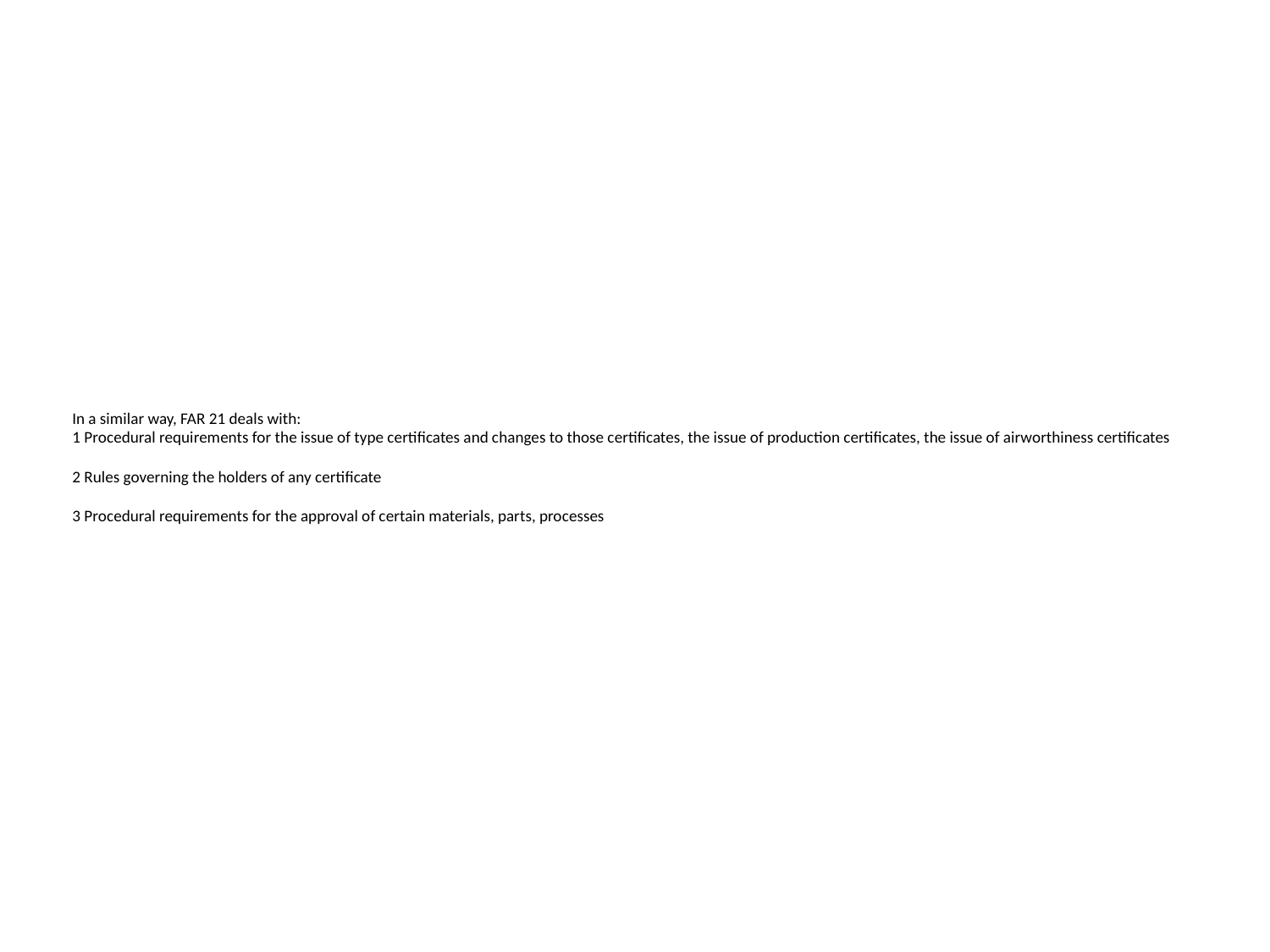

# In a similar way, FAR 21 deals with: 1 Procedural requirements for the issue of type certificates and changes to those certificates, the issue of production certificates, the issue of airworthiness certificates 2 Rules governing the holders of any certificate 3 Procedural requirements for the approval of certain materials, parts, processes